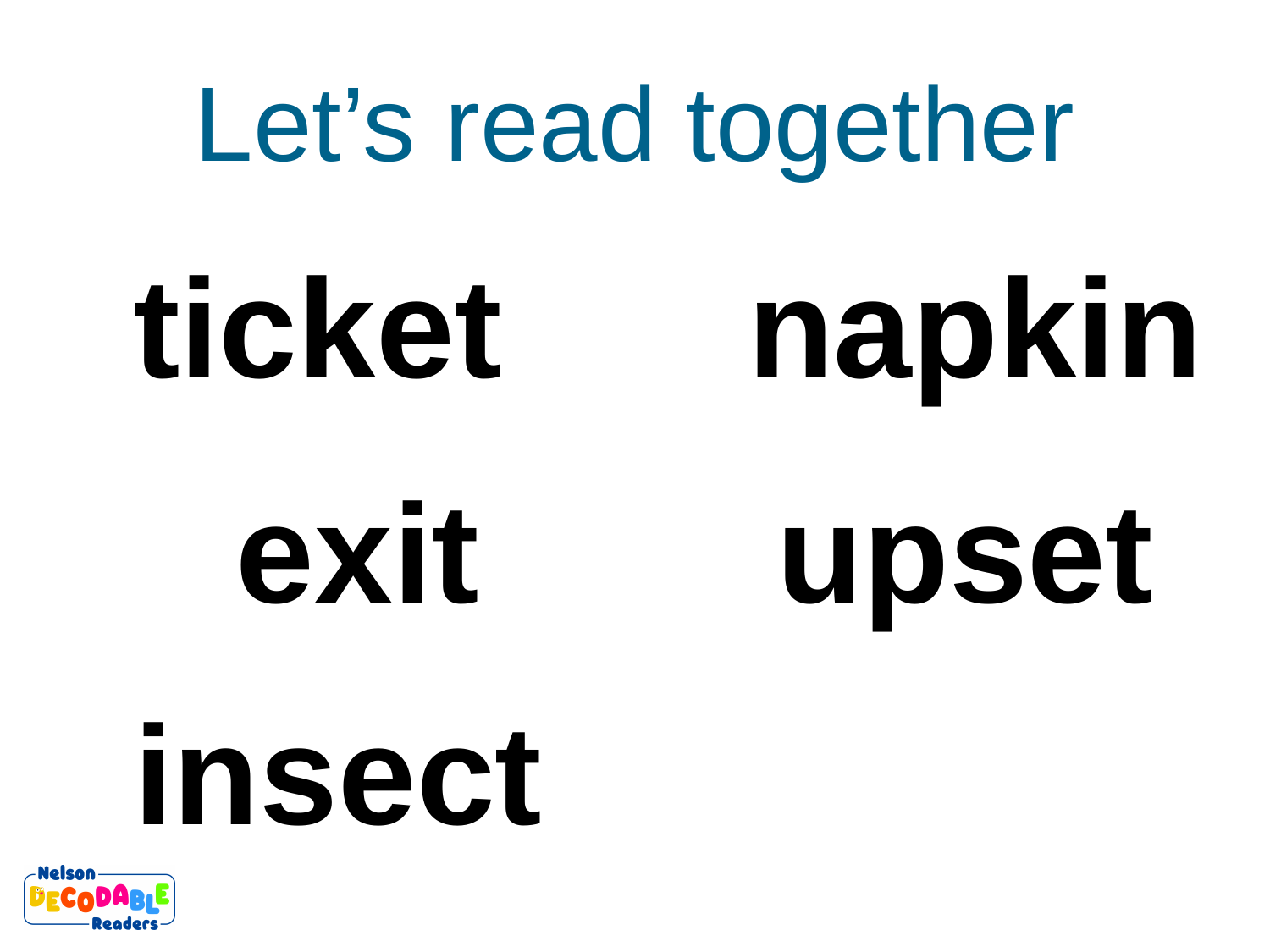

Let’s read together
ticket
napkin
exit
upset

insect